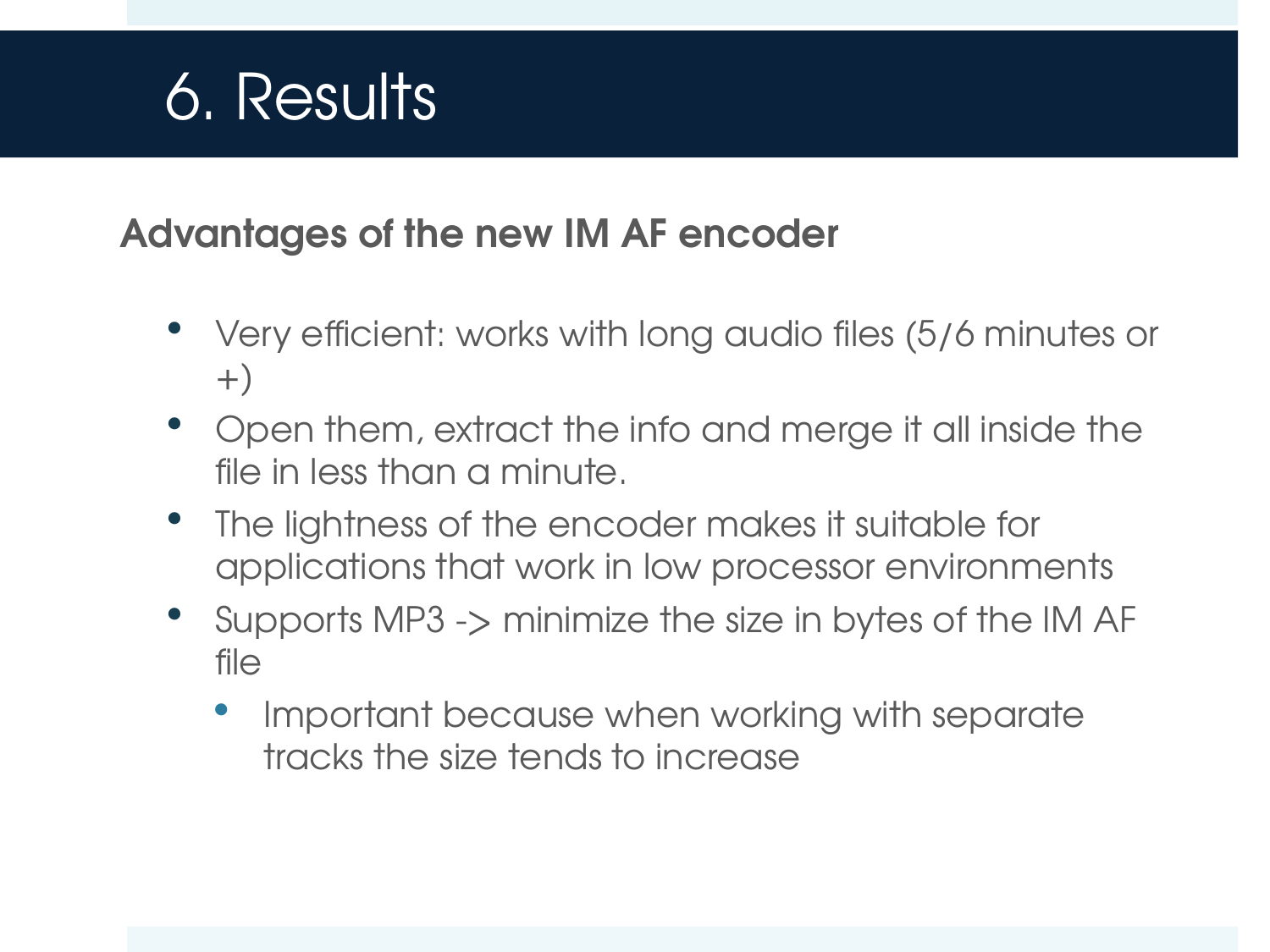

# 6. Results
Advantages of the new IM AF encoder

Very efficient: works with long audio files (5/6 minutes or +)
Open them, extract the info and merge it all inside the file in less than a minute.
The lightness of the encoder makes it suitable for applications that work in low processor environments
Supports MP3 -> minimize the size in bytes of the IM AF file
Important because when working with separate tracks the size tends to increase